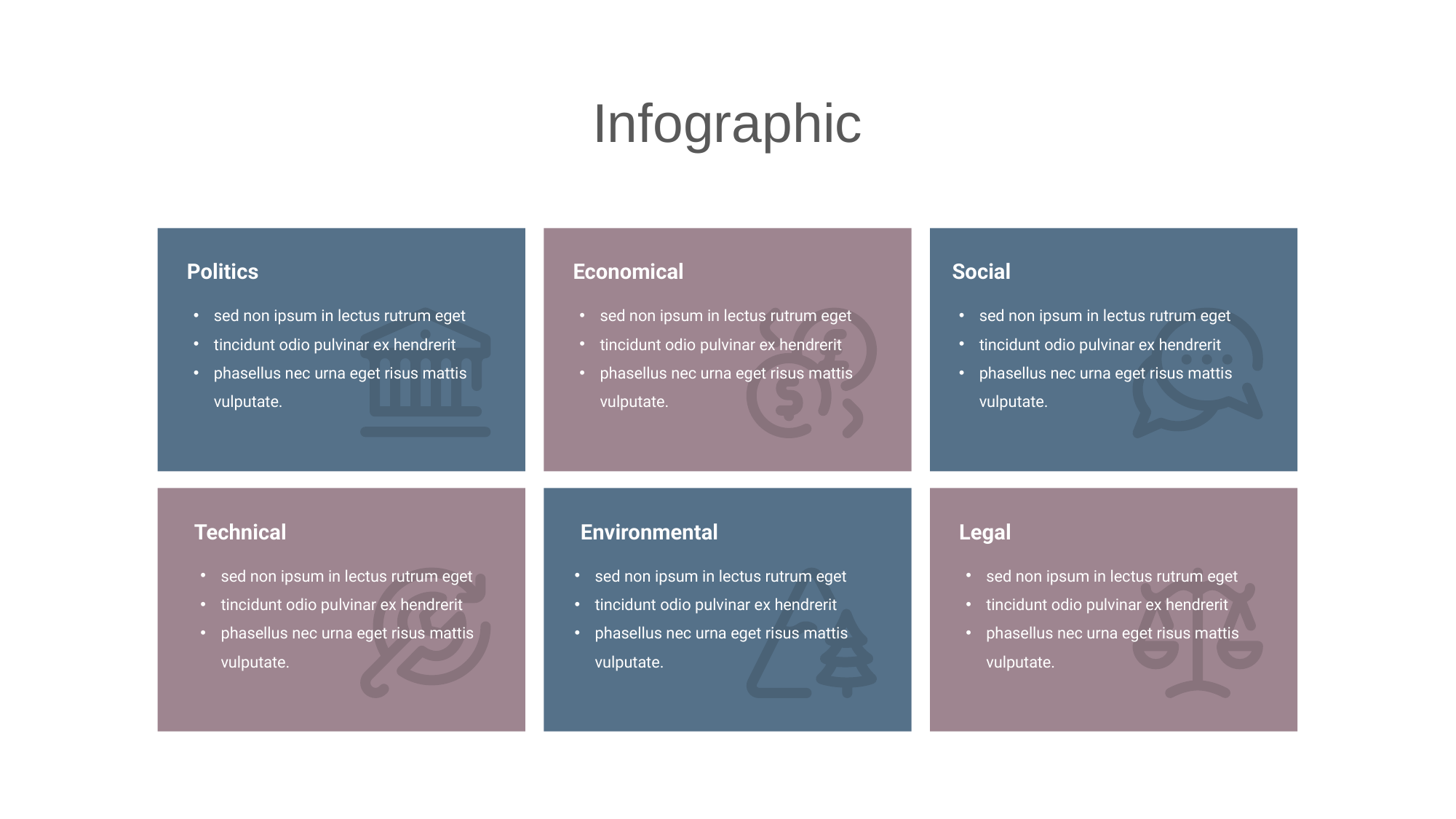

Infographic

Politics
Economical
Social
sed non ipsum in lectus rutrum eget
tincidunt odio pulvinar ex hendrerit
phasellus nec urna eget risus mattis vulputate.
sed non ipsum in lectus rutrum eget
tincidunt odio pulvinar ex hendrerit
phasellus nec urna eget risus mattis vulputate.
sed non ipsum in lectus rutrum eget
tincidunt odio pulvinar ex hendrerit
phasellus nec urna eget risus mattis vulputate.

Technical
Environmental
Legal
sed non ipsum in lectus rutrum eget
tincidunt odio pulvinar ex hendrerit
phasellus nec urna eget risus mattis vulputate.
sed non ipsum in lectus rutrum eget
tincidunt odio pulvinar ex hendrerit
phasellus nec urna eget risus mattis vulputate.
sed non ipsum in lectus rutrum eget
tincidunt odio pulvinar ex hendrerit
phasellus nec urna eget risus mattis vulputate.